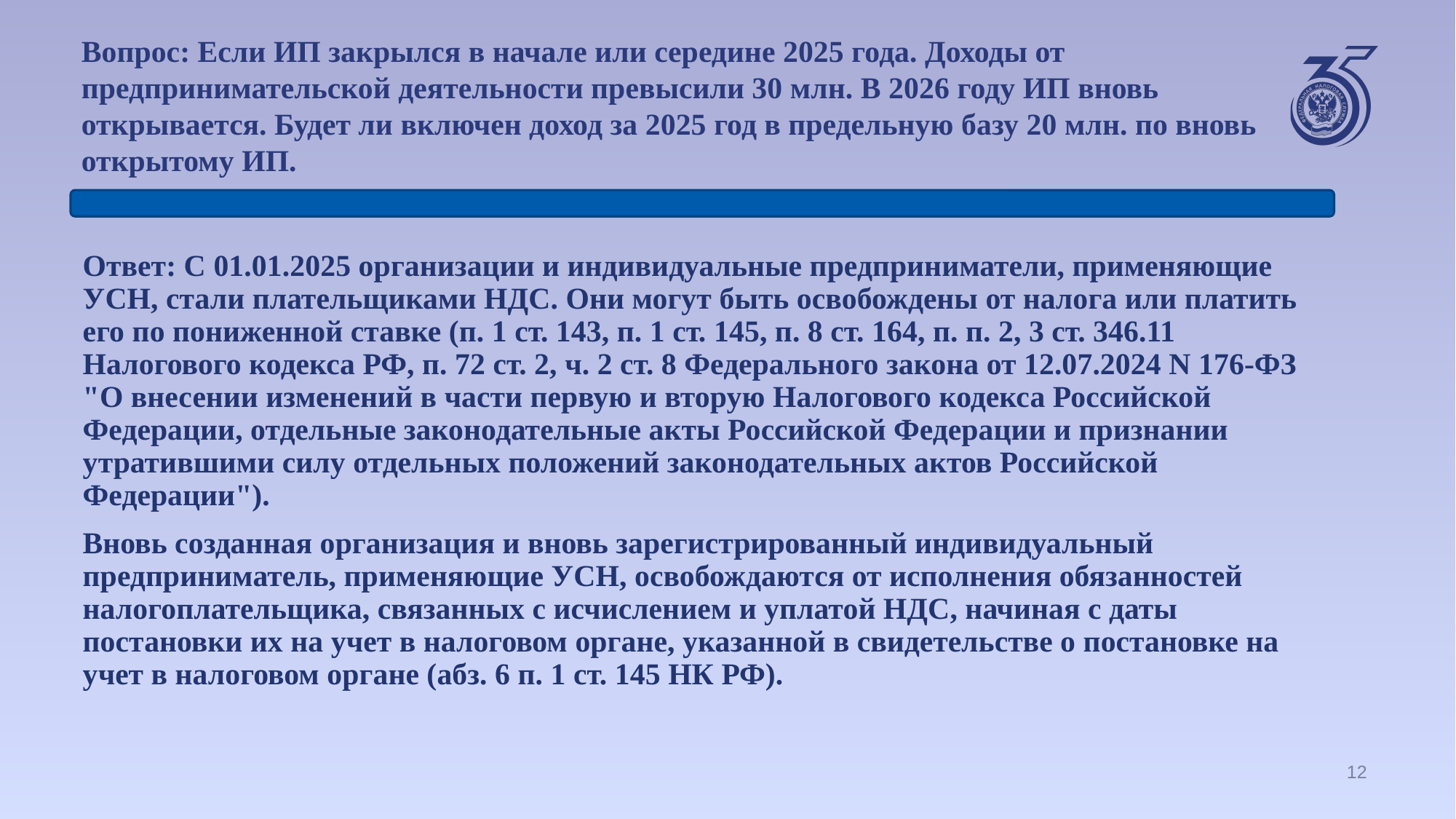

Вопрос: Если ИП закрылся в начале или середине 2025 года. Доходы от предпринимательской деятельности превысили 30 млн. В 2026 году ИП вновь открывается. Будет ли включен доход за 2025 год в предельную базу 20 млн. по вновь открытому ИП.

Ответ: С 01.01.2025 организации и индивидуальные предприниматели, применяющие УСН, стали плательщиками НДС. Они могут быть освобождены от налога или платить его по пониженной ставке (п. 1 ст. 143, п. 1 ст. 145, п. 8 ст. 164, п. п. 2, 3 ст. 346.11 Налогового кодекса РФ, п. 72 ст. 2, ч. 2 ст. 8 Федерального закона от 12.07.2024 N 176-ФЗ "О внесении изменений в части первую и вторую Налогового кодекса Российской Федерации, отдельные законодательные акты Российской Федерации и признании утратившими силу отдельных положений законодательных актов Российской Федерации").
Вновь созданная организация и вновь зарегистрированный индивидуальный предприниматель, применяющие УСН, освобождаются от исполнения обязанностей налогоплательщика, связанных с исчислением и уплатой НДС, начиная с даты постановки их на учет в налоговом органе, указанной в свидетельстве о постановке на учет в налоговом органе (абз. 6 п. 1 ст. 145 НК РФ).

12